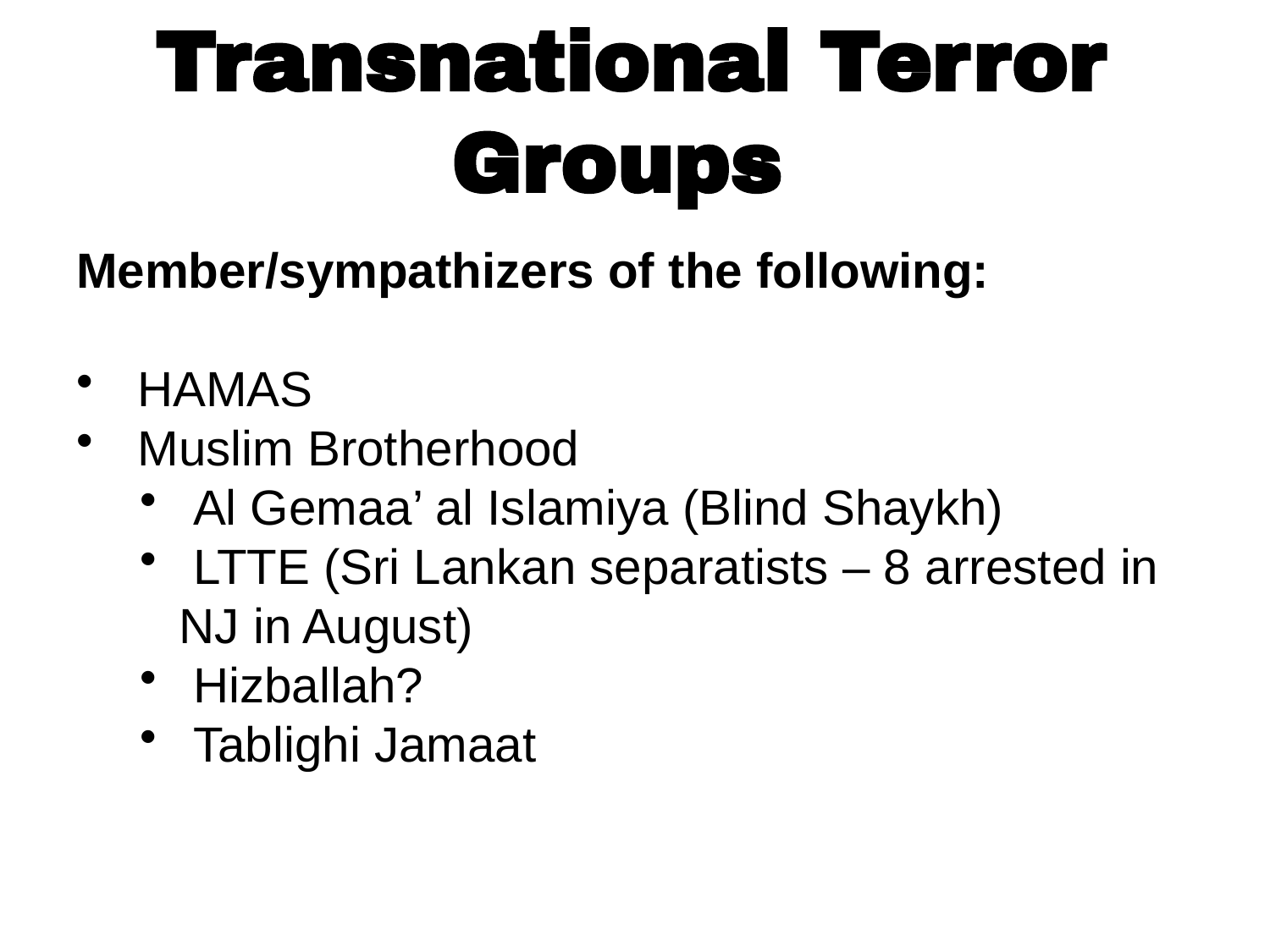

# Transnational Terror Groups
Member/sympathizers of the following:

 HAMAS
 Muslim Brotherhood
 Al Gemaa’ al Islamiya (Blind Shaykh)
 LTTE (Sri Lankan separatists – 8 arrested in NJ in August)
 Hizballah?
 Tablighi Jamaat